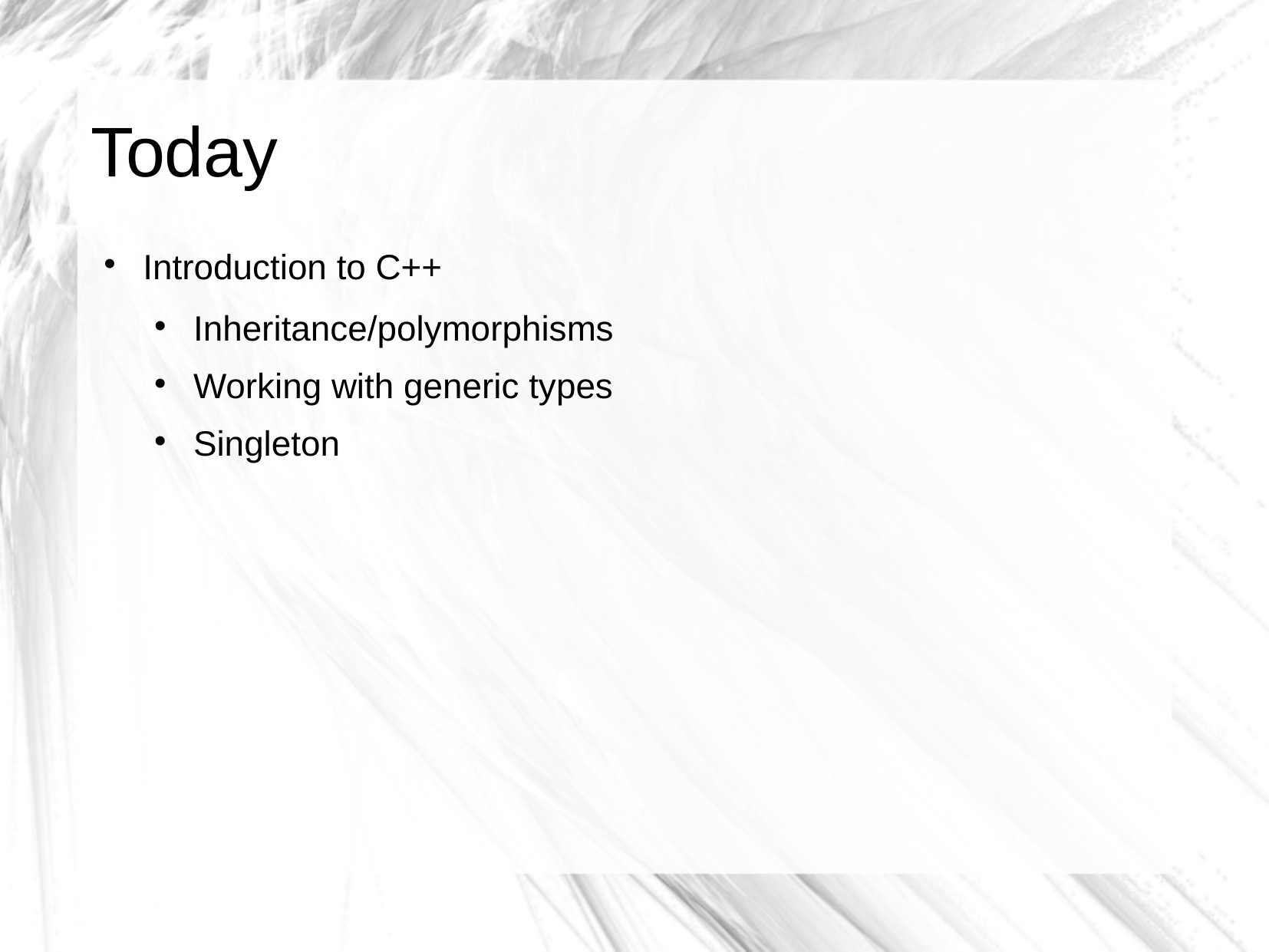

# Today
Introduction to C++
Inheritance/polymorphisms
Working with generic types
Singleton